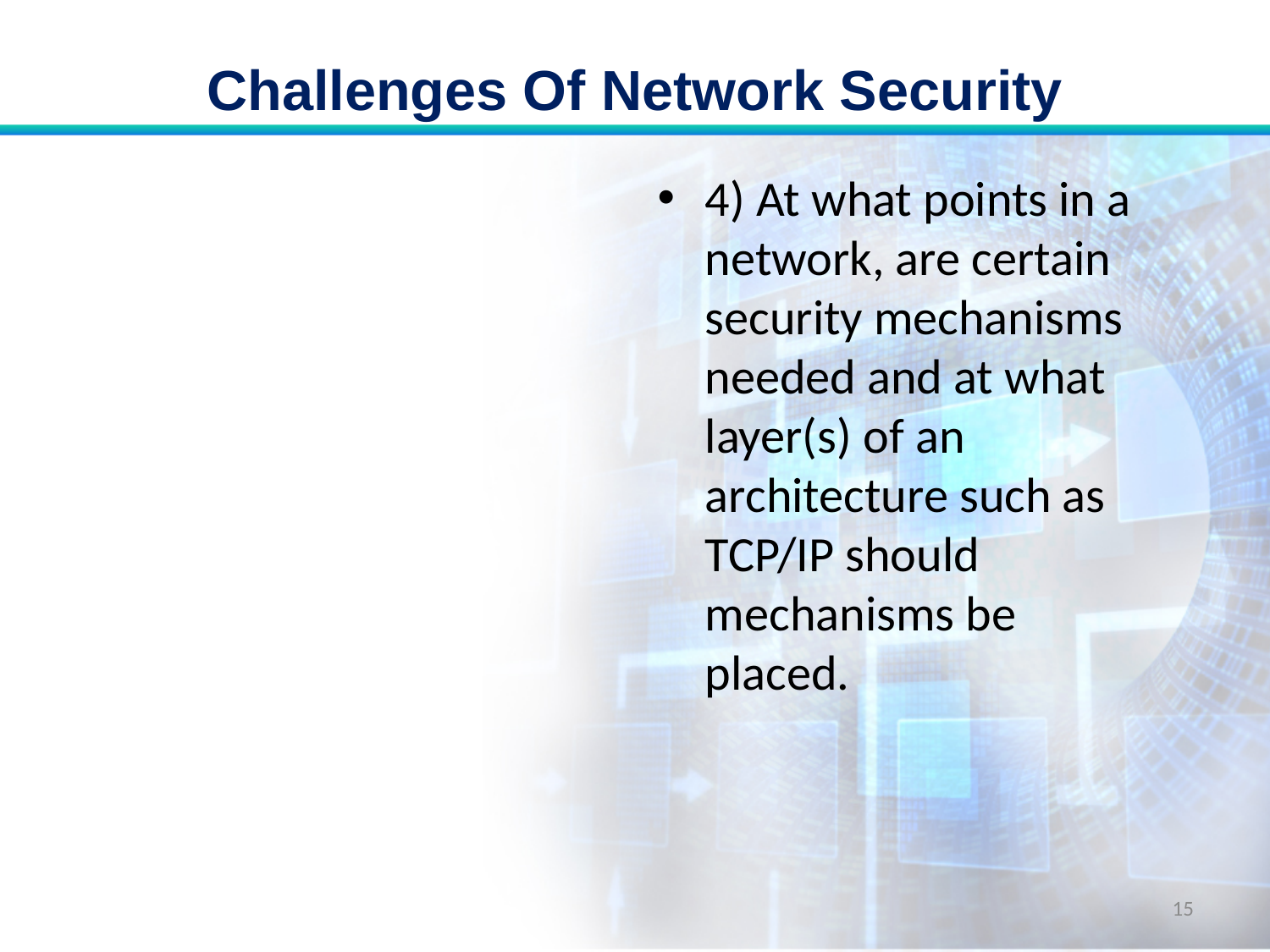

# Challenges Of Network Security
4) At what points in a network, are certain security mechanisms needed and at what layer(s) of an architecture such as TCP/IP should mechanisms be placed.
15